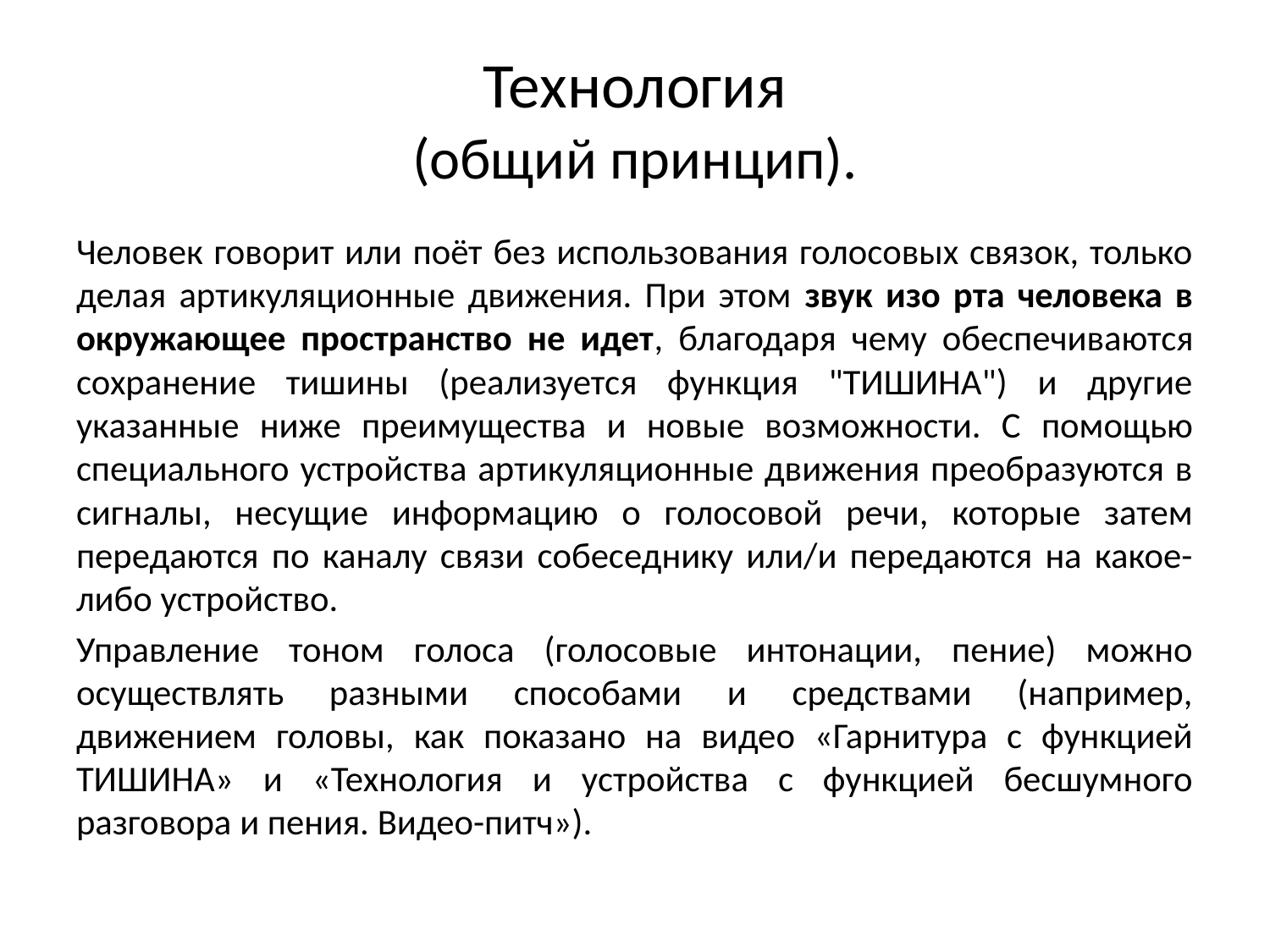

# Технология (общий принцип).
Человек говорит или поёт без использования голосовых связок, только делая артикуляционные движения. При этом звук изо рта человека в окружающее пространство не идет, благодаря чему обеспечиваются сохранение тишины (реализуется функция "ТИШИНА") и другие указанные ниже преимущества и новые возможности. С помощью специального устройства артикуляционные движения преобразуются в сигналы, несущие информацию о голосовой речи, которые затем передаются по каналу связи собеседнику или/и передаются на какое-либо устройство.
Управление тоном голоса (голосовые интонации, пение) можно осуществлять разными способами и средствами (например, движением головы, как показано на видео «Гарнитура с функцией ТИШИНА» и «Технология и устройства с функцией бесшумного разговора и пения. Видео-питч»).